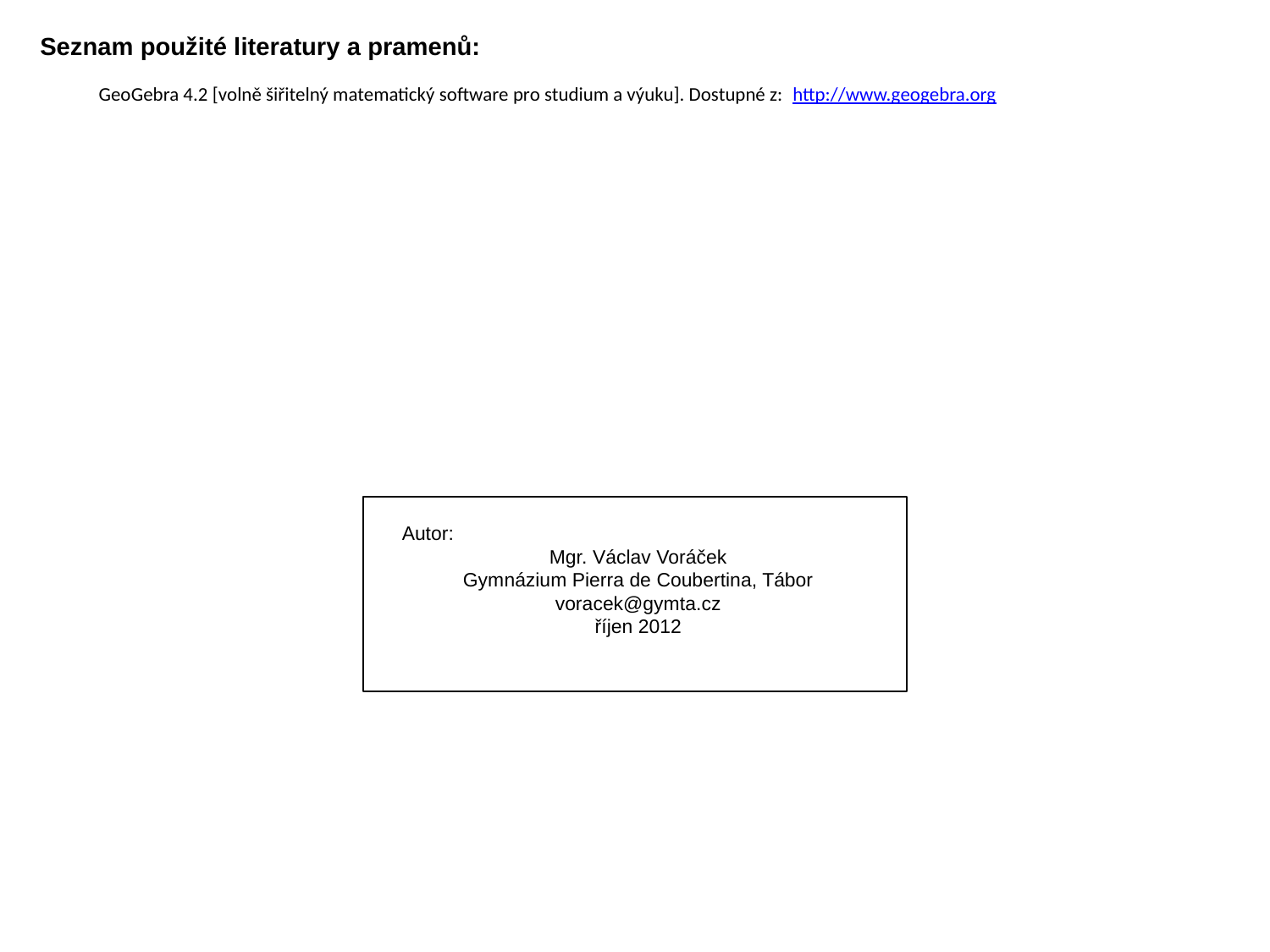

Seznam použité literatury a pramenů:
GeoGebra 4.2 [volně šiřitelný matematický software pro studium a výuku]. Dostupné z:  http://www.geogebra.org

Autor:
Mgr. Václav Voráček
Gymnázium Pierra de Coubertina, Tábor
voracek@gymta.cz
říjen 2012